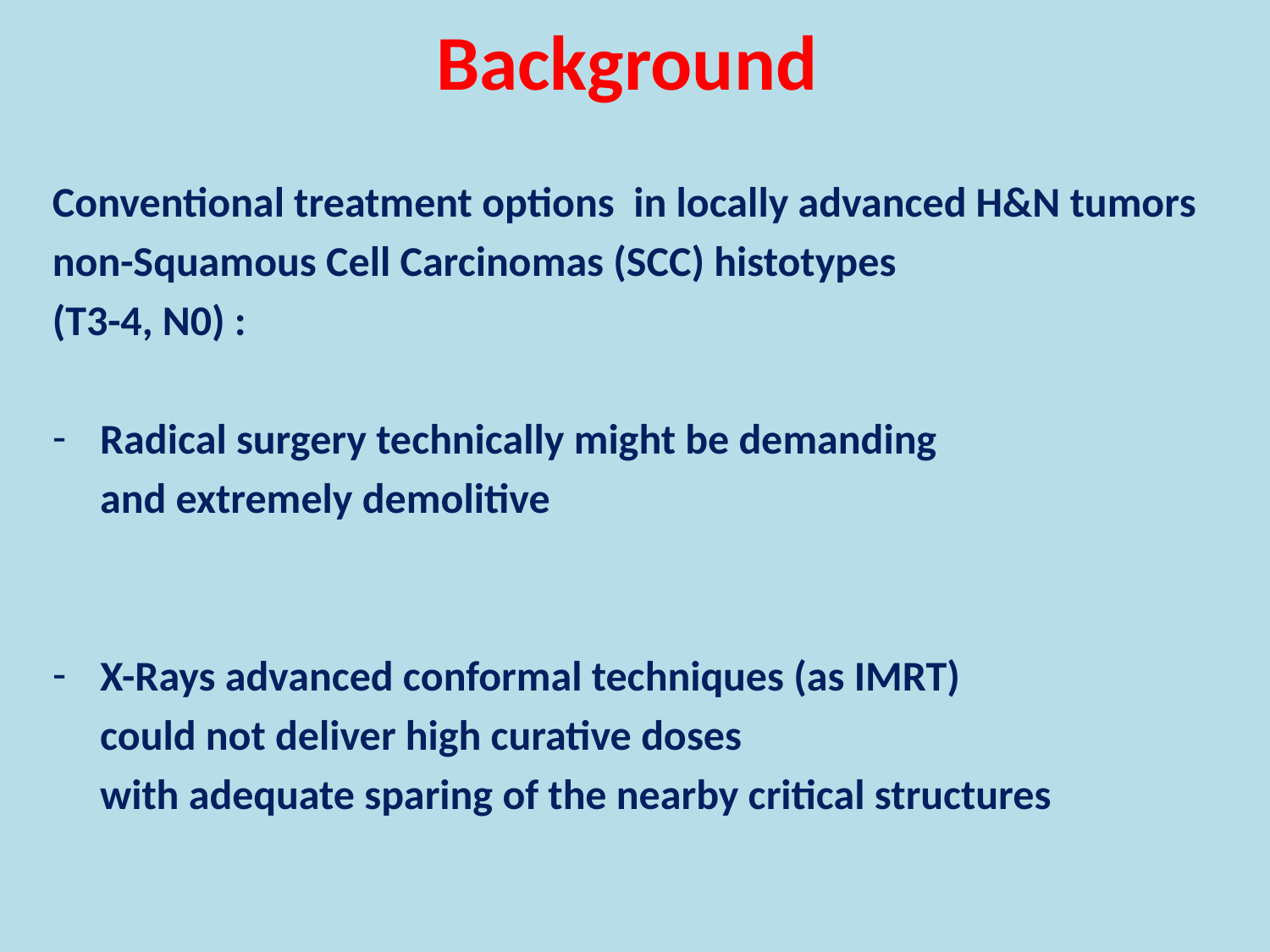

# Background
Conventional treatment options  in locally advanced H&N tumors
non-Squamous Cell Carcinomas (SCC) histotypes
(T3-4, N0) :

Radical surgery technically might be demanding
     and extremely demolitive

X-Rays advanced conformal techniques (as IMRT)
     could not deliver high curative doses
     with adequate sparing of the nearby critical structures